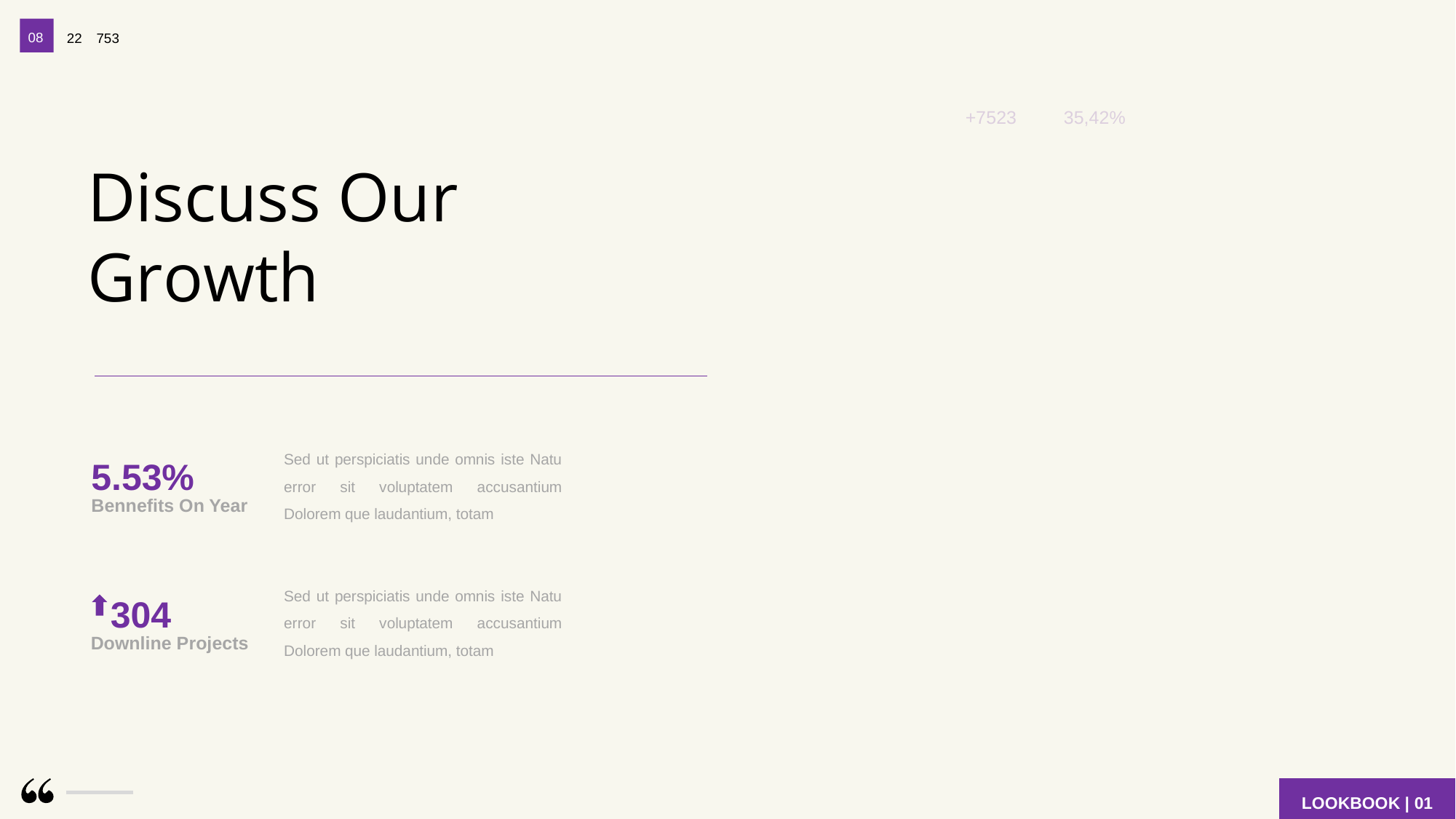

08
22
753

LOOKBOOK | 01
+7523
35,42%
Discuss Our Growth
5.53%
Sed ut perspiciatis unde omnis iste Natu error sit voluptatem accusantium Dolorem que laudantium, totam
Bennefits On Year
304
Sed ut perspiciatis unde omnis iste Natu error sit voluptatem accusantium Dolorem que laudantium, totam

Downline Projects